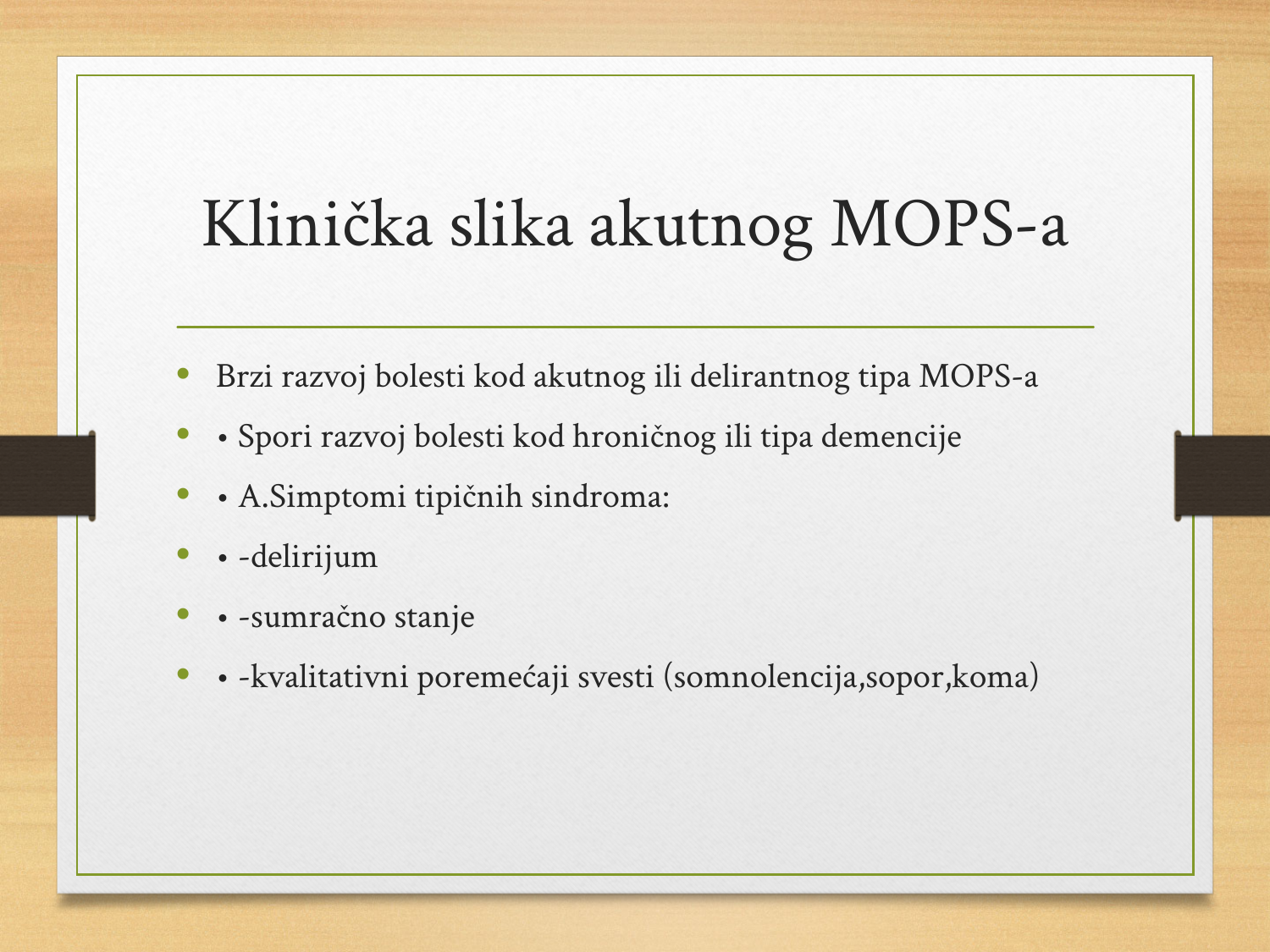

# Klinička slika akutnog MOPS-a
Brzi razvoj bolesti kod akutnog ili delirantnog tipa MOPS-a
• Spori razvoj bolesti kod hroničnog ili tipa demencije
• A.Simptomi tipičnih sindroma:
• -delirijum
• -sumračno stanje
• -kvalitativni poremećaji svesti (somnolencija,sopor,koma)